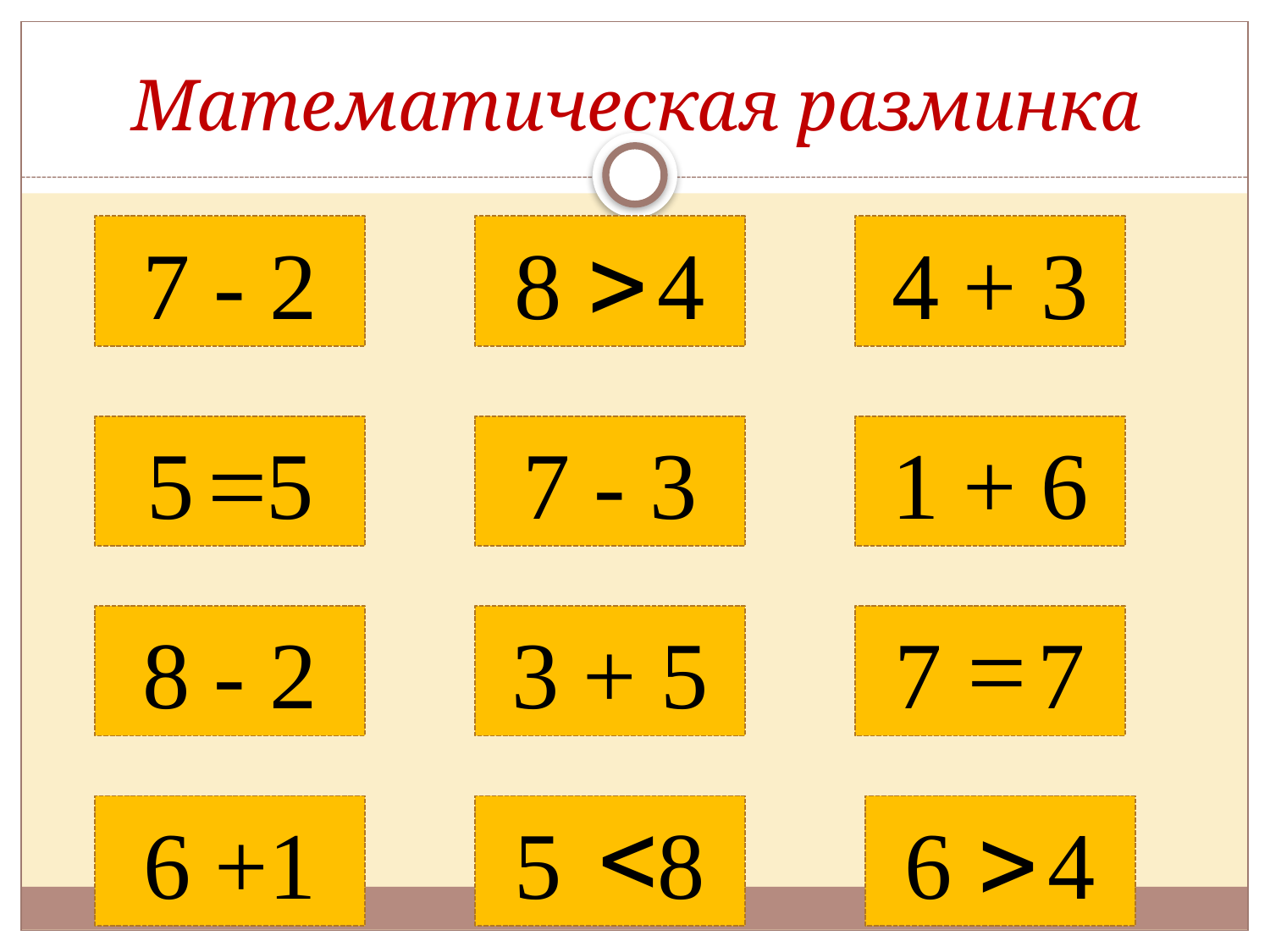

# Математическая разминка
7 - 2
8    4
4 + 3
>
5   5
7 - 3
1 + 6
=
8 - 2
3 + 5
7    7
=
6 +1
5    8
6    4
<
>